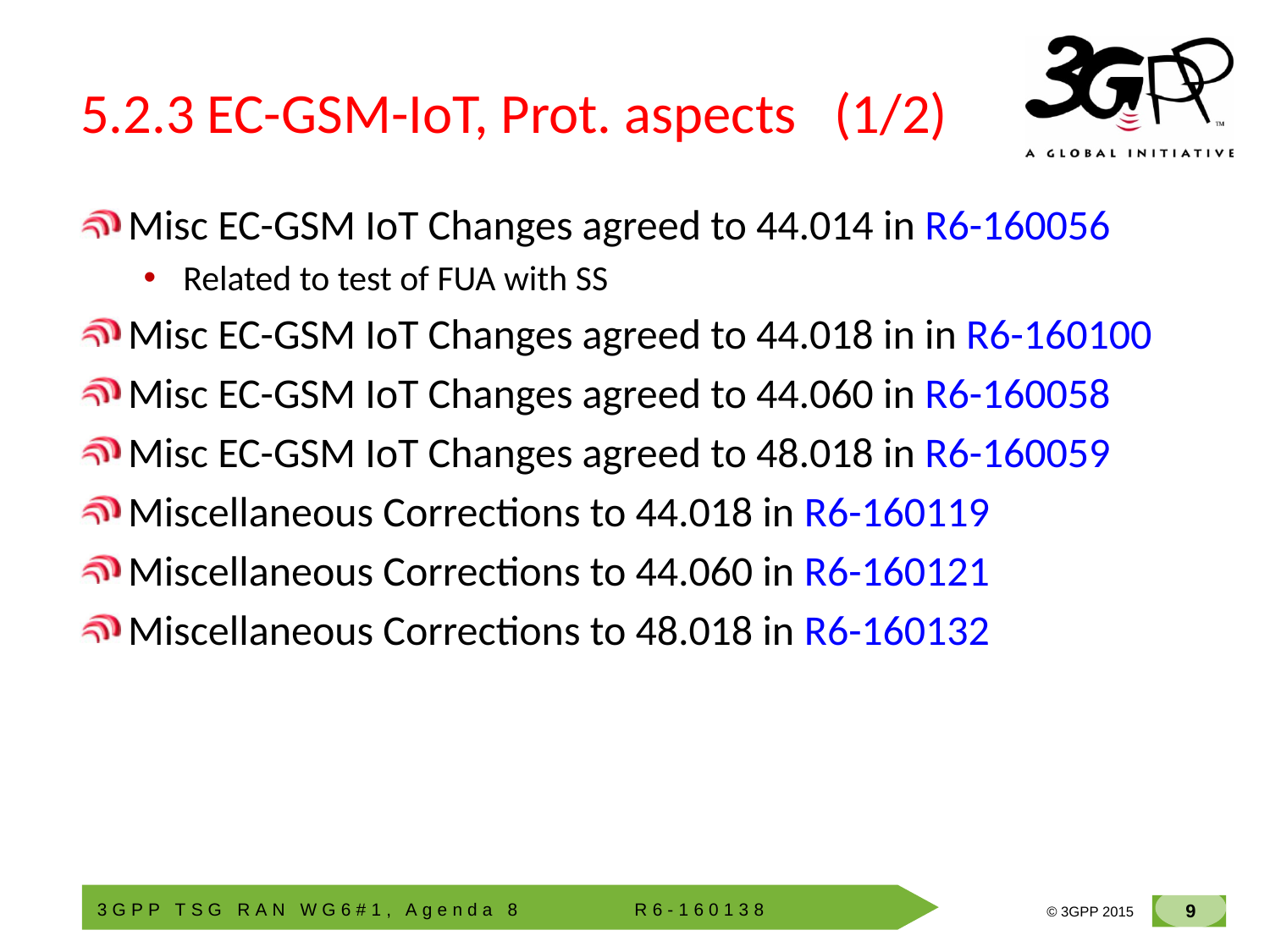

# 5.2.3 EC-GSM-IoT, Prot. aspects   (1/2)
Misc EC-GSM IoT Changes agreed to 44.014 in R6-160056
Related to test of FUA with SS
Misc EC-GSM IoT Changes agreed to 44.018 in in R6-160100
Misc EC-GSM IoT Changes agreed to 44.060 in R6-160058
Misc EC-GSM IoT Changes agreed to 48.018 in R6-160059
Miscellaneous Corrections to 44.018 in R6-160119
Miscellaneous Corrections to 44.060 in R6-160121
Miscellaneous Corrections to 48.018 in R6-160132